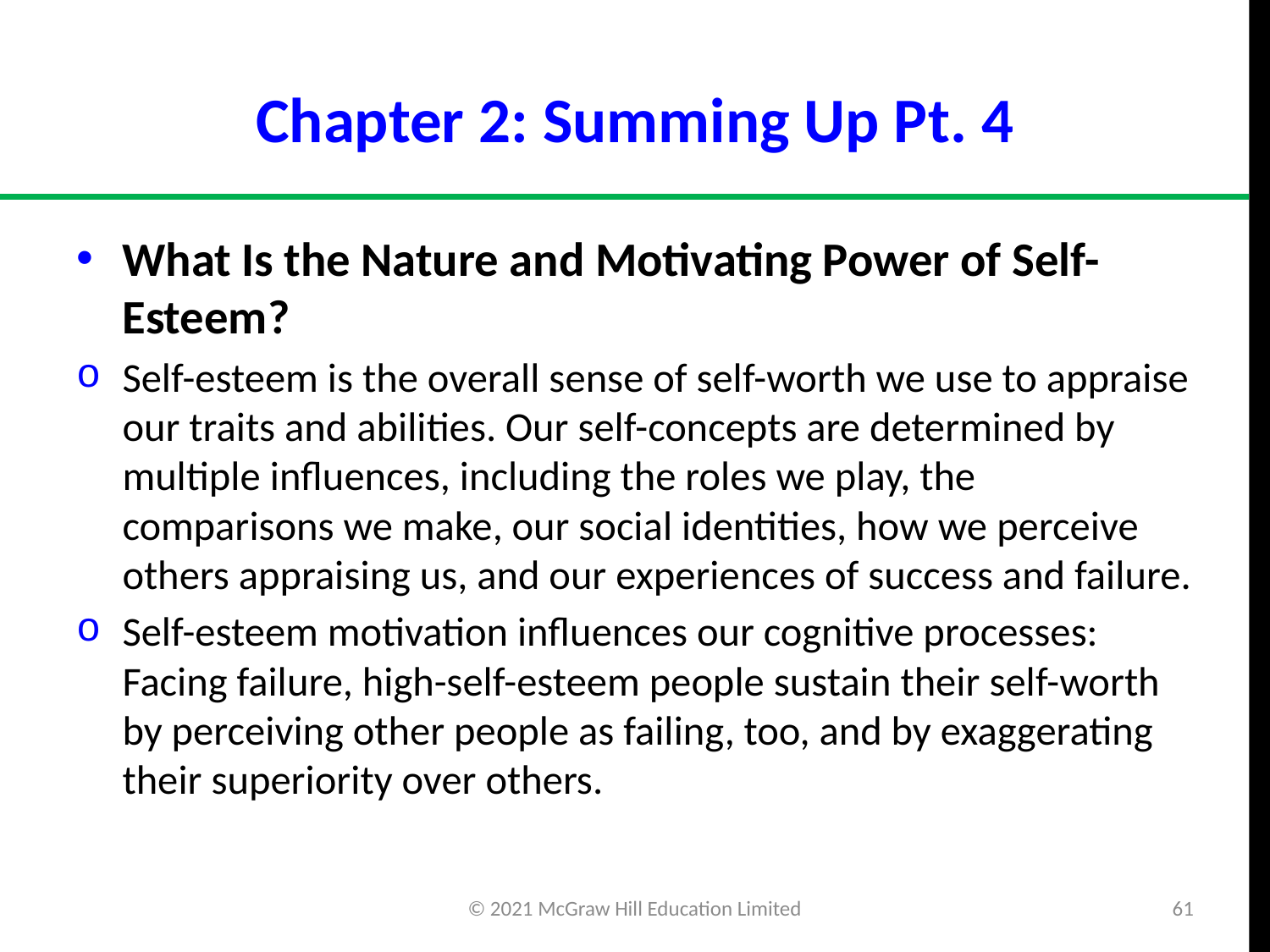

# Chapter 2: Summing Up Pt. 4
What Is the Nature and Motivating Power of Self-Esteem?
Self-esteem is the overall sense of self-worth we use to appraise our traits and abilities. Our self-concepts are determined by multiple influences, including the roles we play, the comparisons we make, our social identities, how we perceive others appraising us, and our experiences of success and failure.
Self-esteem motivation influences our cognitive processes: Facing failure, high-self-esteem people sustain their self-worth by perceiving other people as failing, too, and by exaggerating their superiority over others.
© 2021 McGraw Hill Education Limited
61